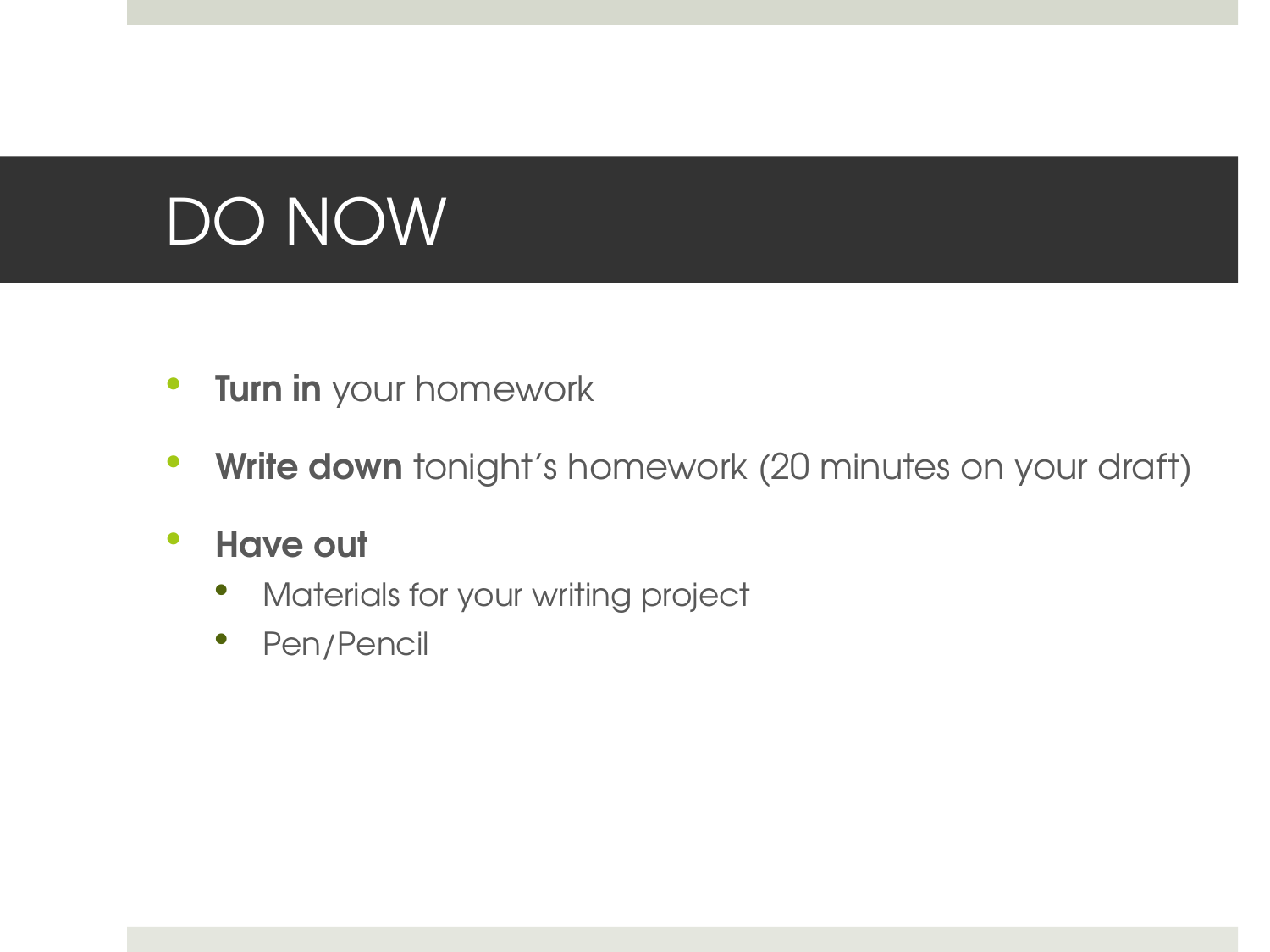

# DO NOW
Turn in your homework
Write down tonight’s homework (20 minutes on your draft)
Have out
Materials for your writing project
Pen/Pencil